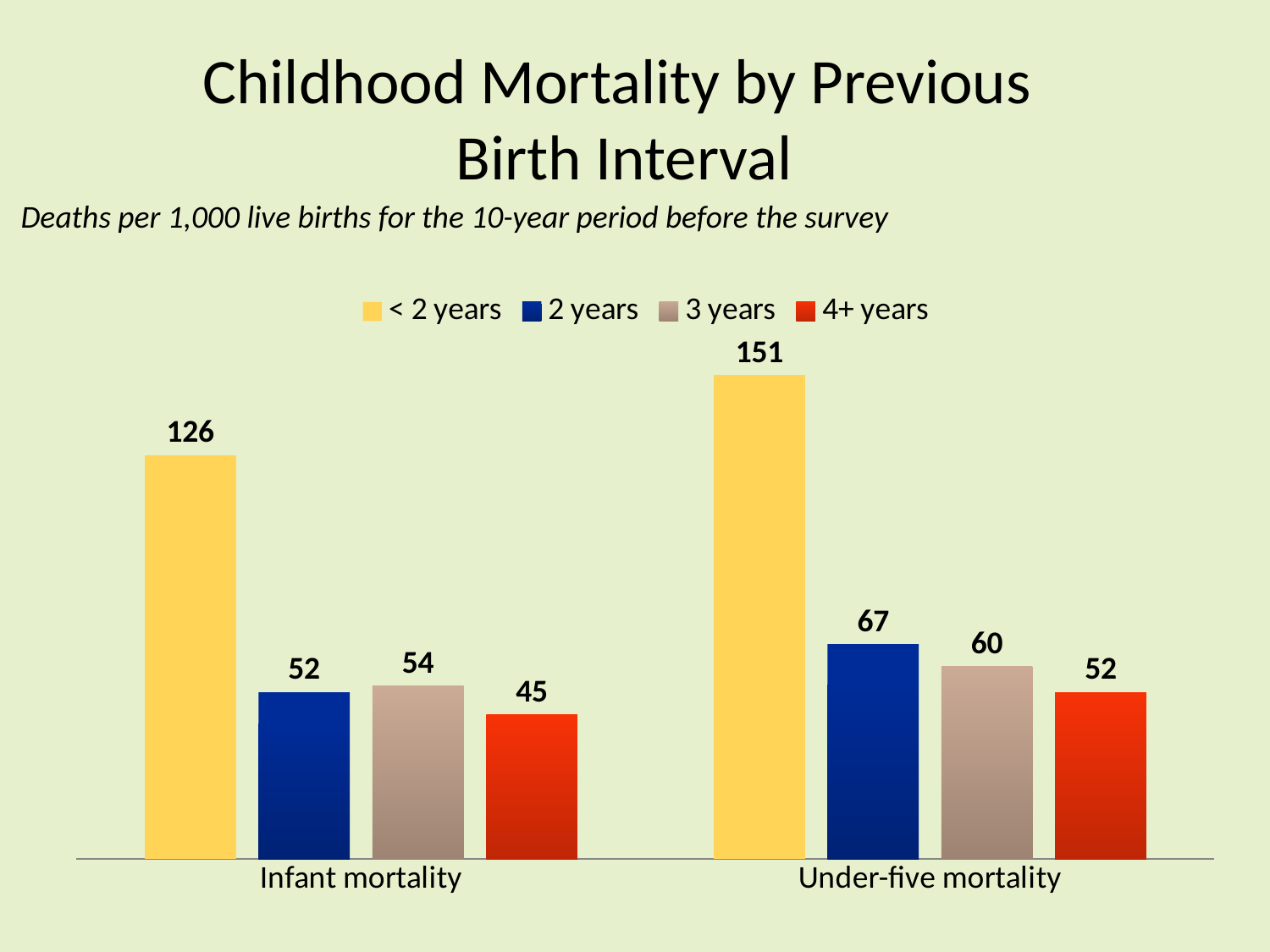

# Childhood Mortality by Previous Birth Interval
Deaths per 1,000 live births for the 10-year period before the survey

### Chart

| Category | < 2 years | 2 years | 3 years | 4+ years |
|---|---|---|---|---|
| Infant mortality | 126.0 | 52.0 | 54.0 | 45.0 |
| Under-five mortality | 151.0 | 67.0 | 60.0 | 52.0 |